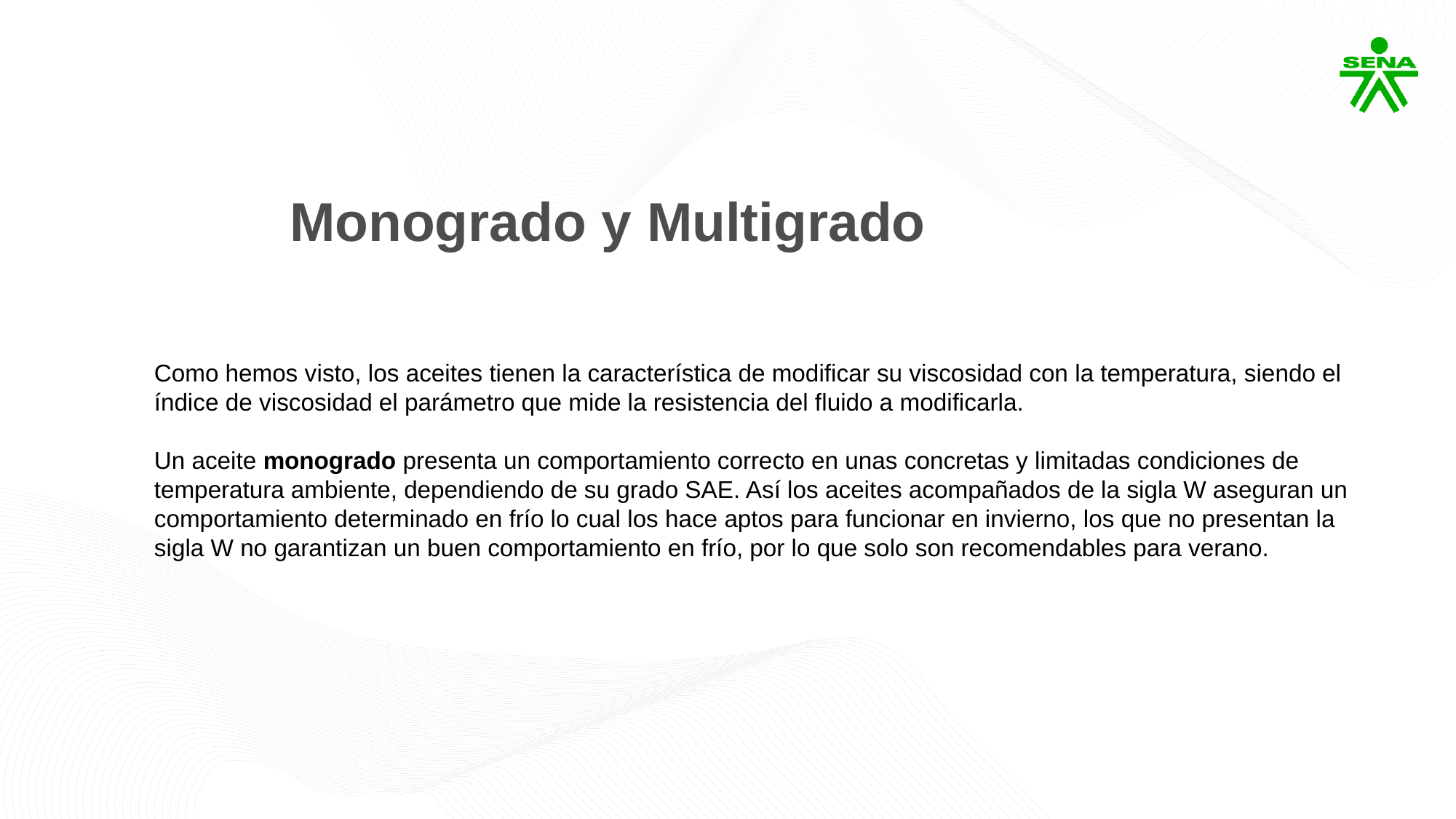

Monogrado y Multigrado

Como hemos visto, los aceites tienen la característica de modificar su viscosidad con la temperatura, siendo el índice de viscosidad el parámetro que mide la resistencia del fluido a modificarla.

Un aceite monogrado presenta un comportamiento correcto en unas concretas y limitadas condiciones de temperatura ambiente, dependiendo de su grado SAE. Así los aceites acompañados de la sigla W aseguran un comportamiento determinado en frío lo cual los hace aptos para funcionar en invierno, los que no presentan la sigla W no garantizan un buen comportamiento en frío, por lo que solo son recomendables para verano.